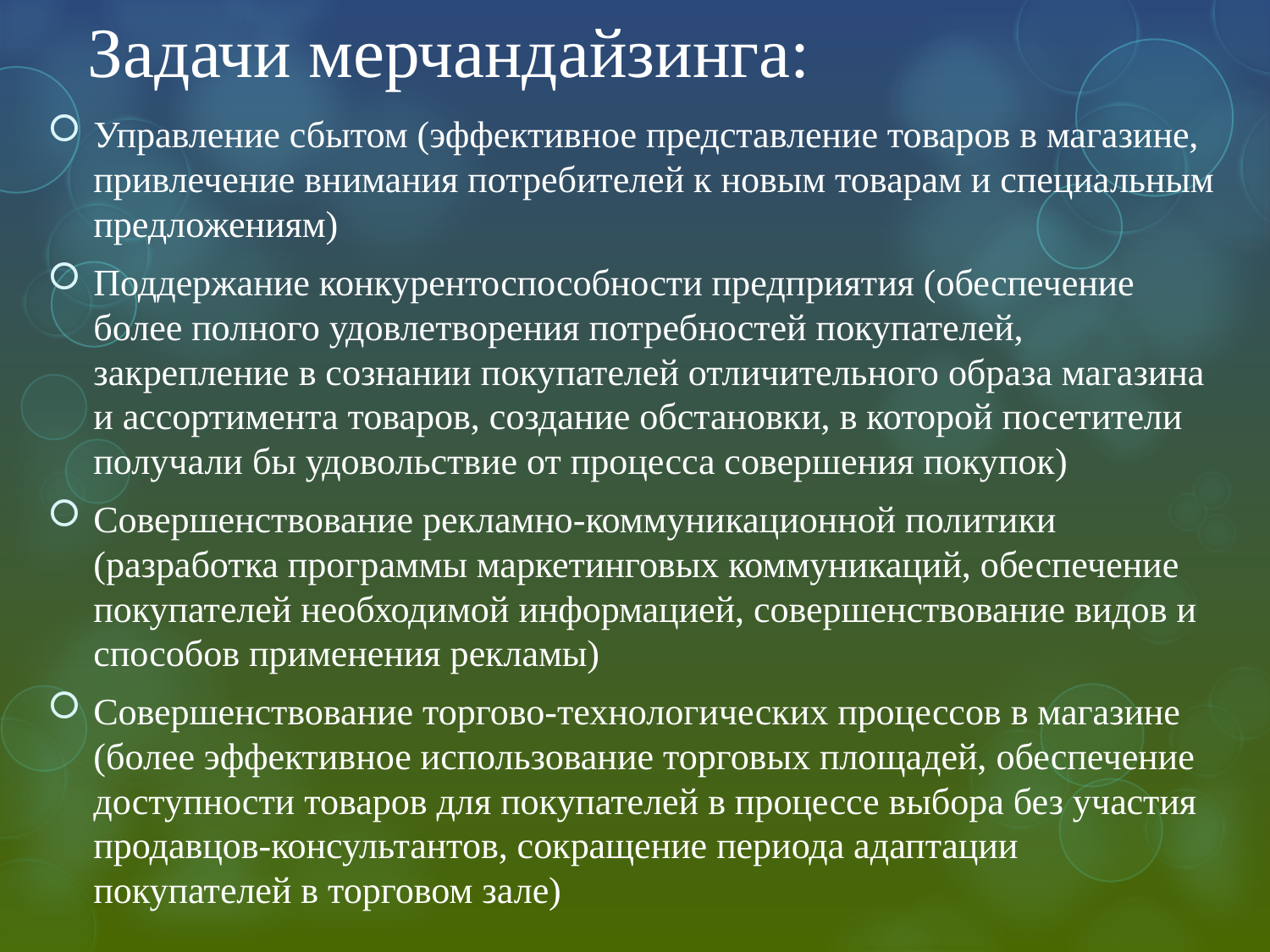

# Задачи мерчандайзинга:
Управление сбытом (эффективное представление товаров в магазине, привлечение внимания потребителей к новым товарам и специальным предложениям)
Поддержание конкурентоспособности предприятия (обеспечение более полного удовлетворения потребностей покупателей, закрепление в сознании покупателей отличительного образа магазина и ассортимента товаров, создание обстановки, в которой посетители получали бы удовольствие от процесса совершения покупок)
Совершенствование рекламно-коммуникационной политики (разработка программы маркетинговых коммуникаций, обеспечение покупателей необходимой информацией, совершенствование видов и способов применения рекламы)
Совершенствование торгово-технологических процессов в магазине (более эффективное использование торговых площадей, обеспечение доступности товаров для покупателей в процессе выбора без участия продавцов-консультантов, сокращение периода адаптации покупателей в торговом зале)